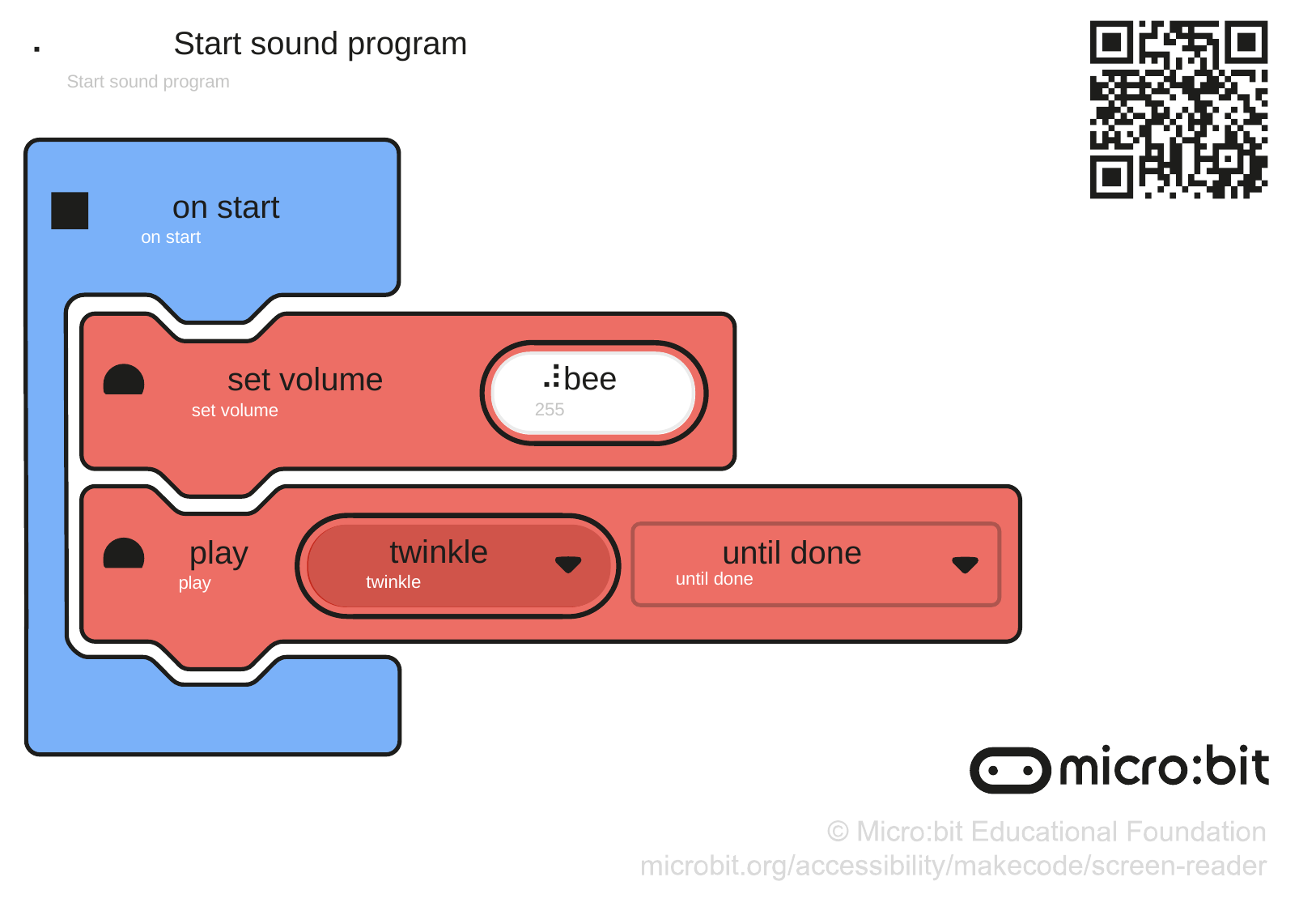

⠠
Start sound program

Start sound program

on start

on start

⠼bee

set volume

255
set volume
127

until done

until done

twinkle

play
play

twinkle
giggle
giggle